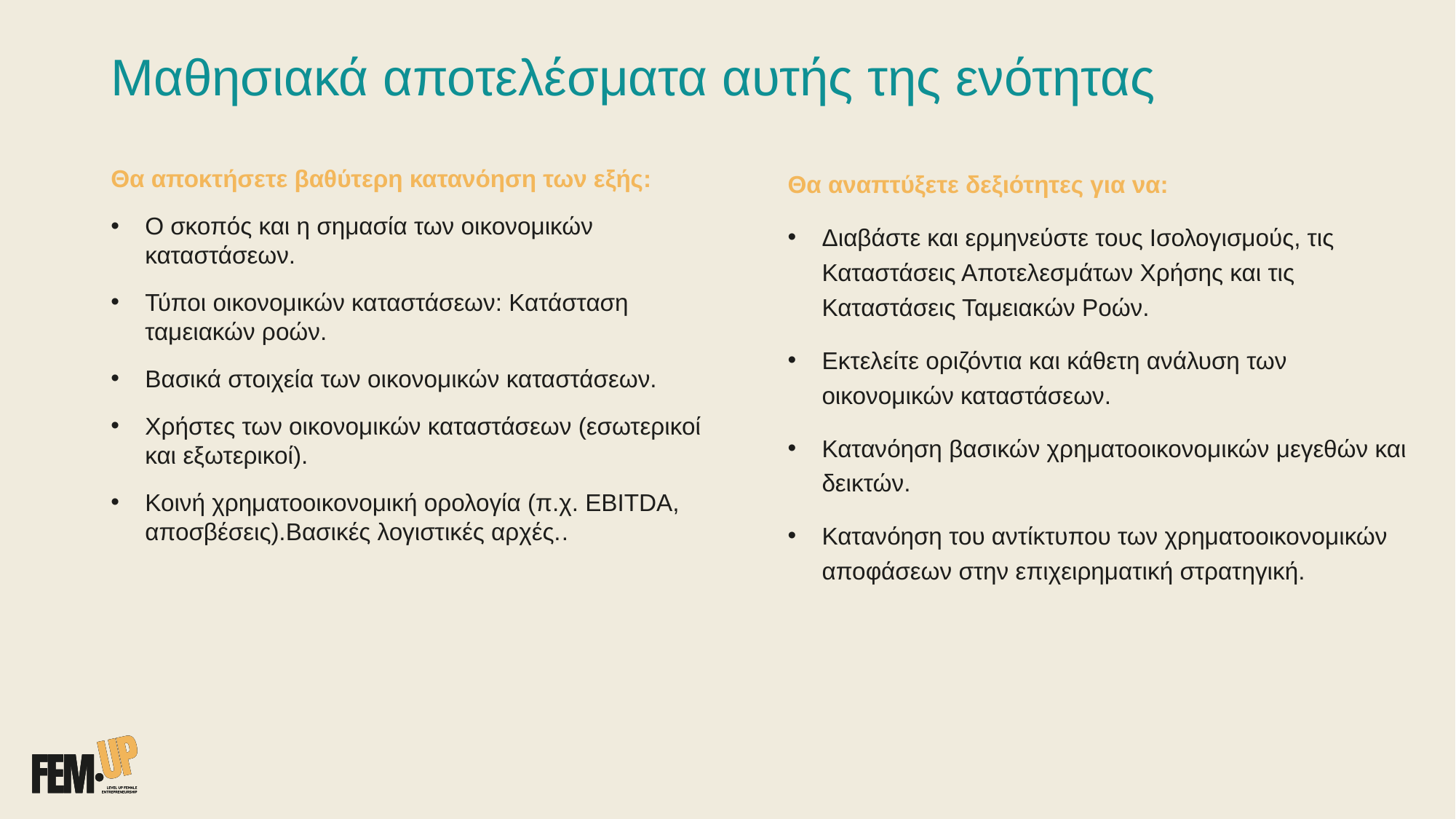

# Μαθησιακά αποτελέσματα αυτής της ενότητας
Θα αναπτύξετε δεξιότητες για να:
Διαβάστε και ερμηνεύστε τους Ισολογισμούς, τις Καταστάσεις Αποτελεσμάτων Χρήσης και τις Καταστάσεις Ταμειακών Ροών.
Εκτελείτε οριζόντια και κάθετη ανάλυση των οικονομικών καταστάσεων.
Κατανόηση βασικών χρηματοοικονομικών μεγεθών και δεικτών.
Κατανόηση του αντίκτυπου των χρηματοοικονομικών αποφάσεων στην επιχειρηματική στρατηγική.
Θα αποκτήσετε βαθύτερη κατανόηση των εξής:
Ο σκοπός και η σημασία των οικονομικών καταστάσεων.
Τύποι οικονομικών καταστάσεων: Κατάσταση ταμειακών ροών.
Βασικά στοιχεία των οικονομικών καταστάσεων.
Χρήστες των οικονομικών καταστάσεων (εσωτερικοί και εξωτερικοί).
Κοινή χρηματοοικονομική ορολογία (π.χ. EBITDA, αποσβέσεις).Βασικές λογιστικές αρχές..